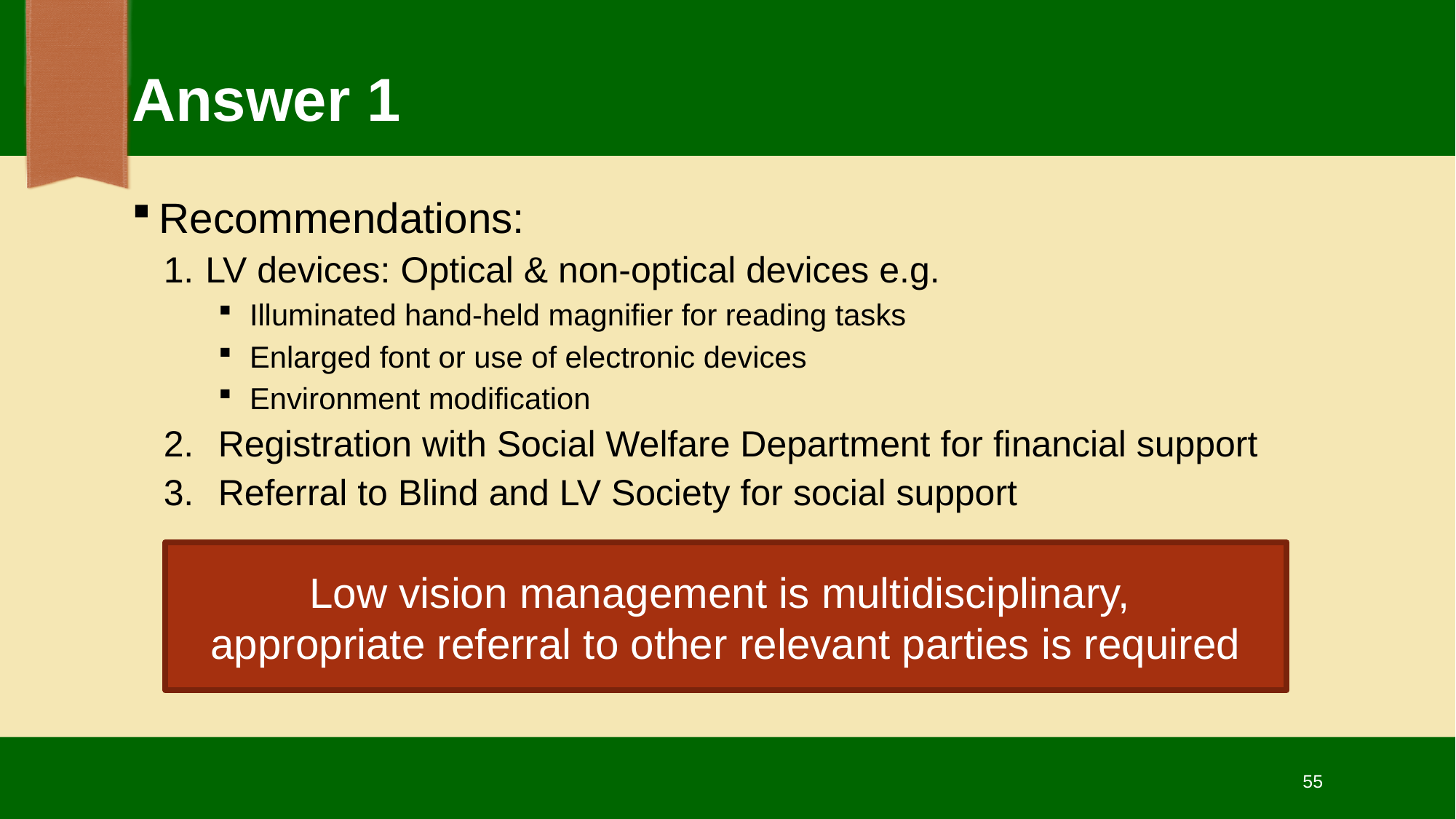

# Answer 1
Recommendations:
 LV devices: Optical & non-optical devices e.g.
Illuminated hand-held magnifier for reading tasks
Enlarged font or use of electronic devices
Environment modification
Registration with Social Welfare Department for financial support
Referral to Blind and LV Society for social support

Low vision management is multidisciplinary,
appropriate referral to other relevant parties is required
55